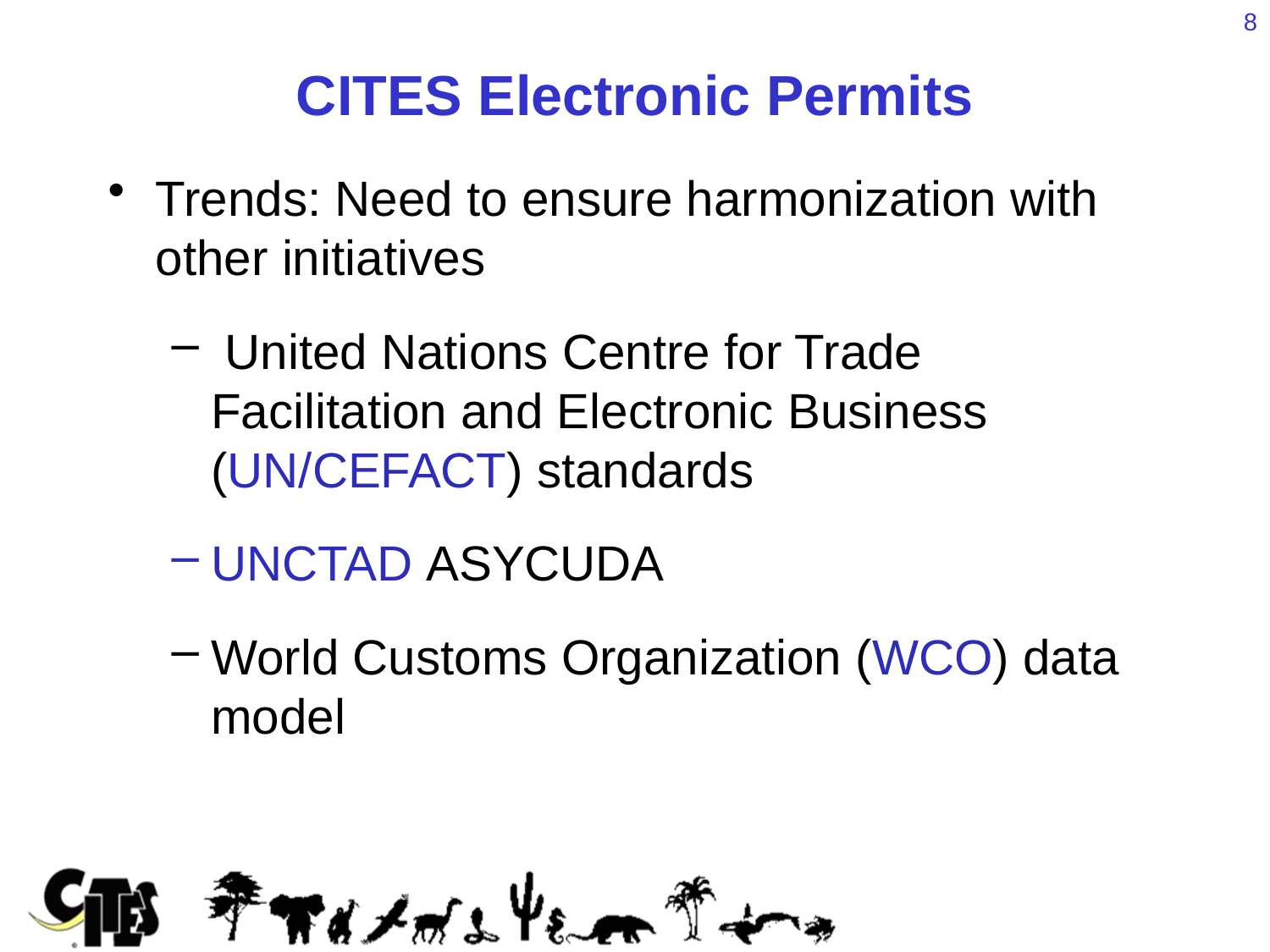

8
# CITES Electronic Permits
Trends: Need to ensure harmonization with other initiatives
 United Nations Centre for Trade Facilitation and Electronic Business (UN/CEFACT) standards
UNCTAD ASYCUDA
World Customs Organization (WCO) data model